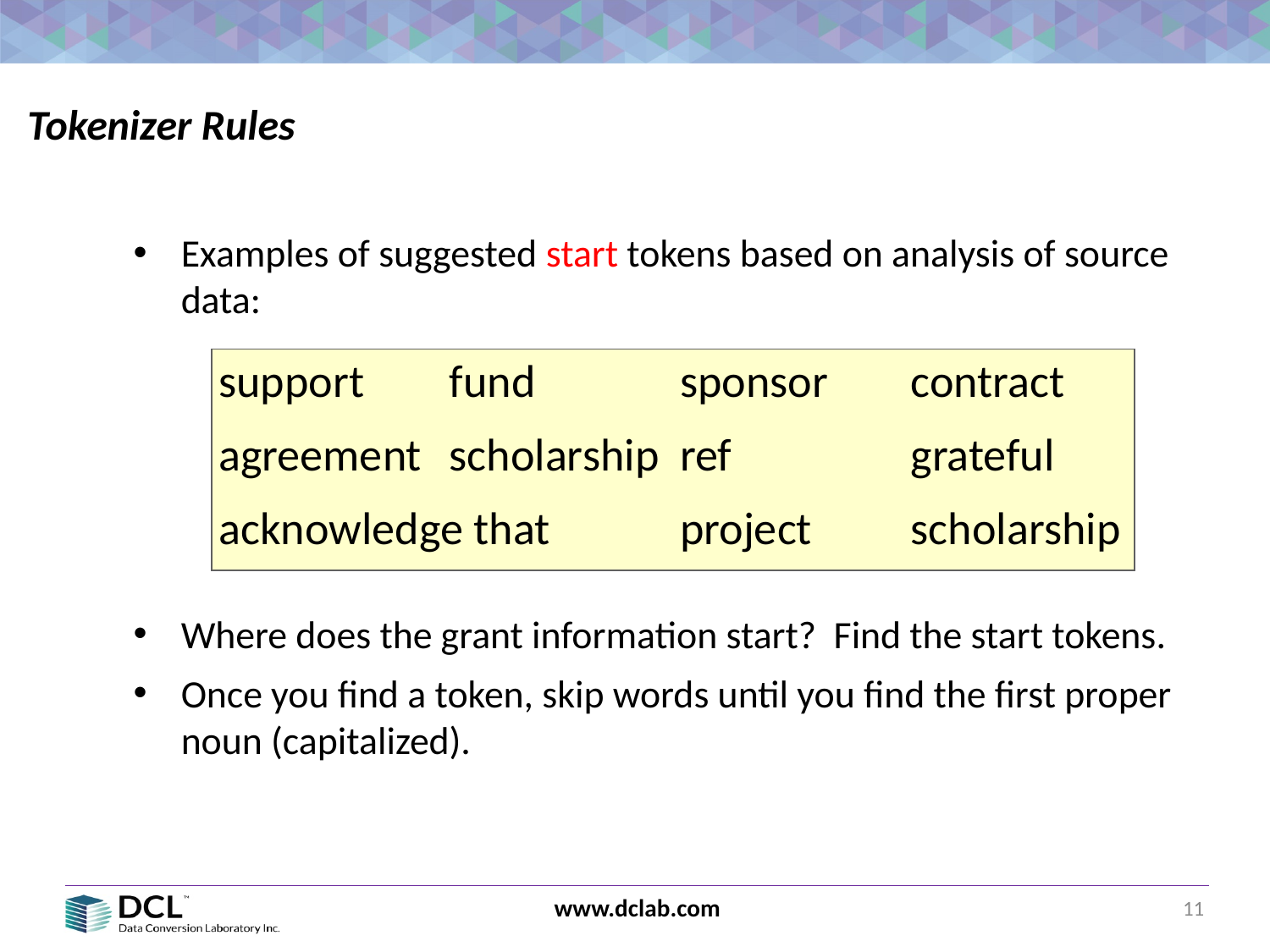

Tokenizer Rules
Examples of suggested start tokens based on analysis of source data:

Where does the grant information start?  Find the start tokens.
Once you find a token, skip words until you find the first proper noun (capitalized).

| support | fund | sponsor | contract |
| --- | --- | --- | --- |
| agreement | scholarship | ref | grateful |
| acknowledge that |  | project | scholarship |
11